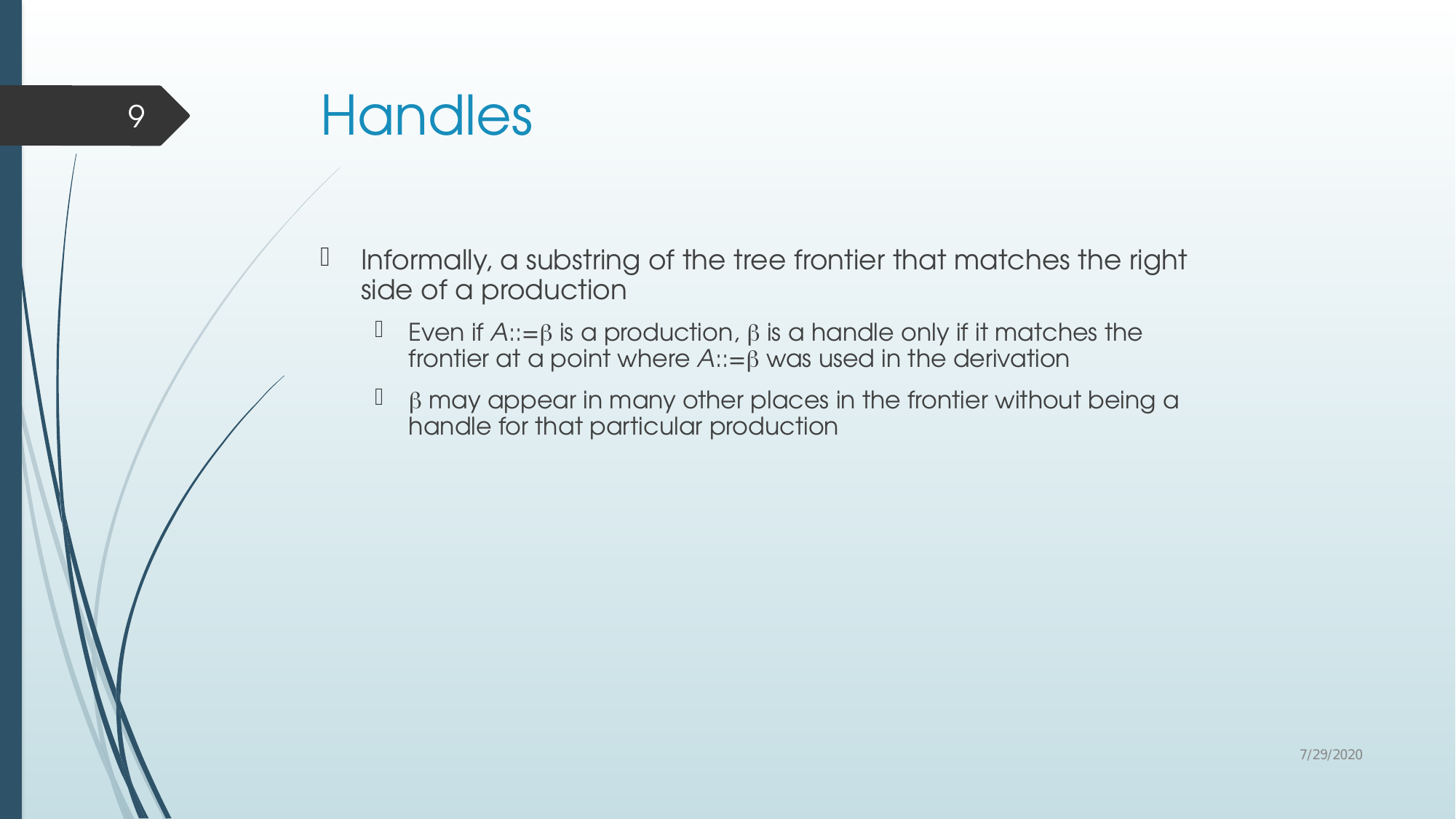

# Handles
9
Informally, a substring of the tree frontier that matches the right side of a production
Even if A::=β is a production, β is a handle only if it matches the frontier at a point where A::=β was used in the derivation
β may appear in many other places in the frontier without being a handle for that particular production
7/29/2020